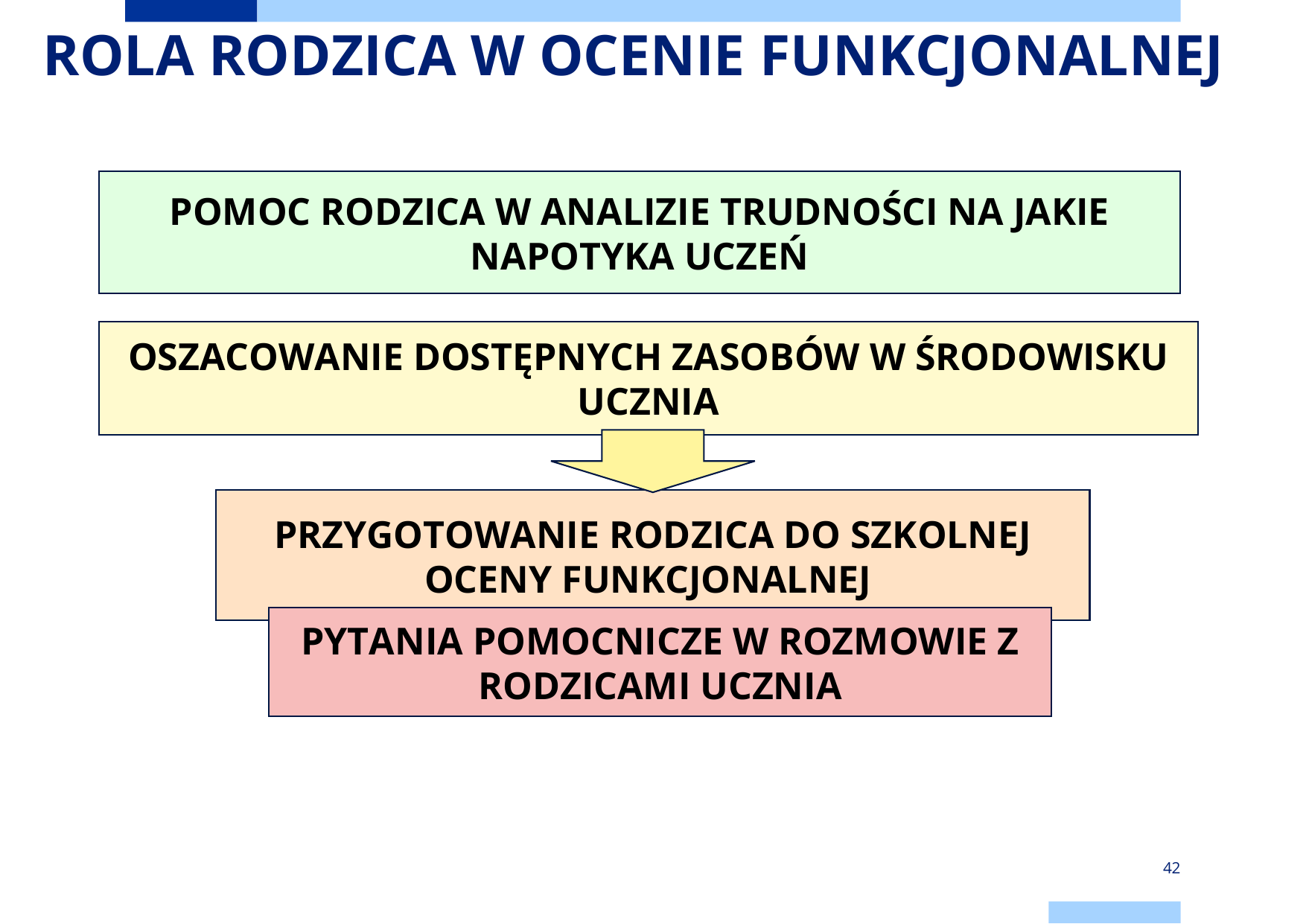

# ROLA RODZICA W OCENIE FUNKCJONALNEJ

POMOC RODZICA W ANALIZIE TRUDNOŚCI NA JAKIE NAPOTYKA UCZEŃ
OSZACOWANIE DOSTĘPNYCH ZASOBÓW W ŚRODOWISKU UCZNIA

PRZYGOTOWANIE RODZICA DO SZKOLNEJ OCENY FUNKCJONALNEJ
PYTANIA POMOCNICZE W ROZMOWIE Z RODZICAMI UCZNIA
42